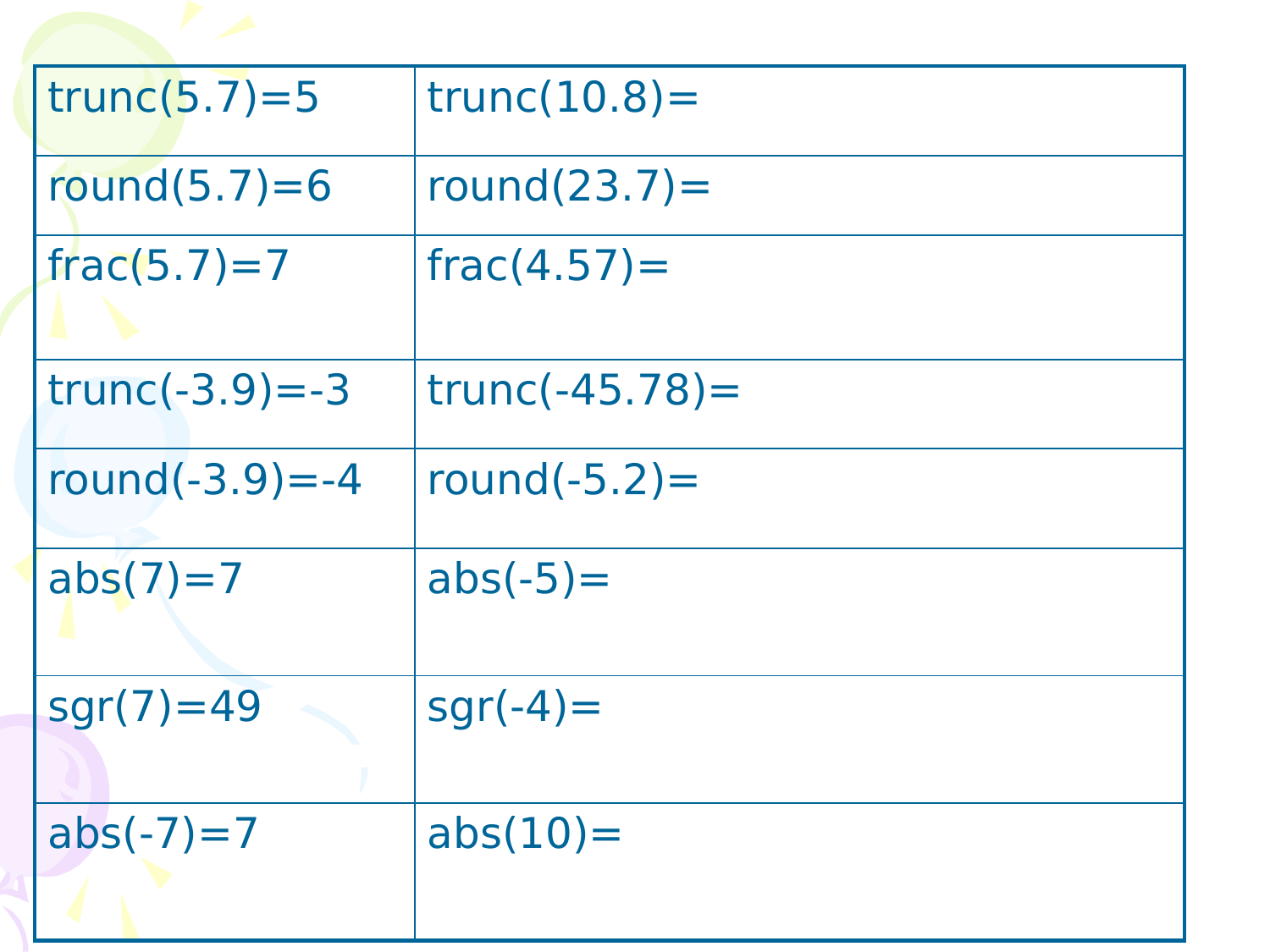

| trunc(5.7)=5 | trunc(10.8)= |
| --- | --- |
| round(5.7)=6 | round(23.7)= |
| frac(5.7)=7 | frac(4.57)= |
| trunc(-3.9)=-3 | trunc(-45.78)= |
| round(-3.9)=-4 | round(-5.2)= |
| abs(7)=7 | abs(-5)= |
| sgr(7)=49 | sgr(-4)= |
| abs(-7)=7 | abs(10)= |